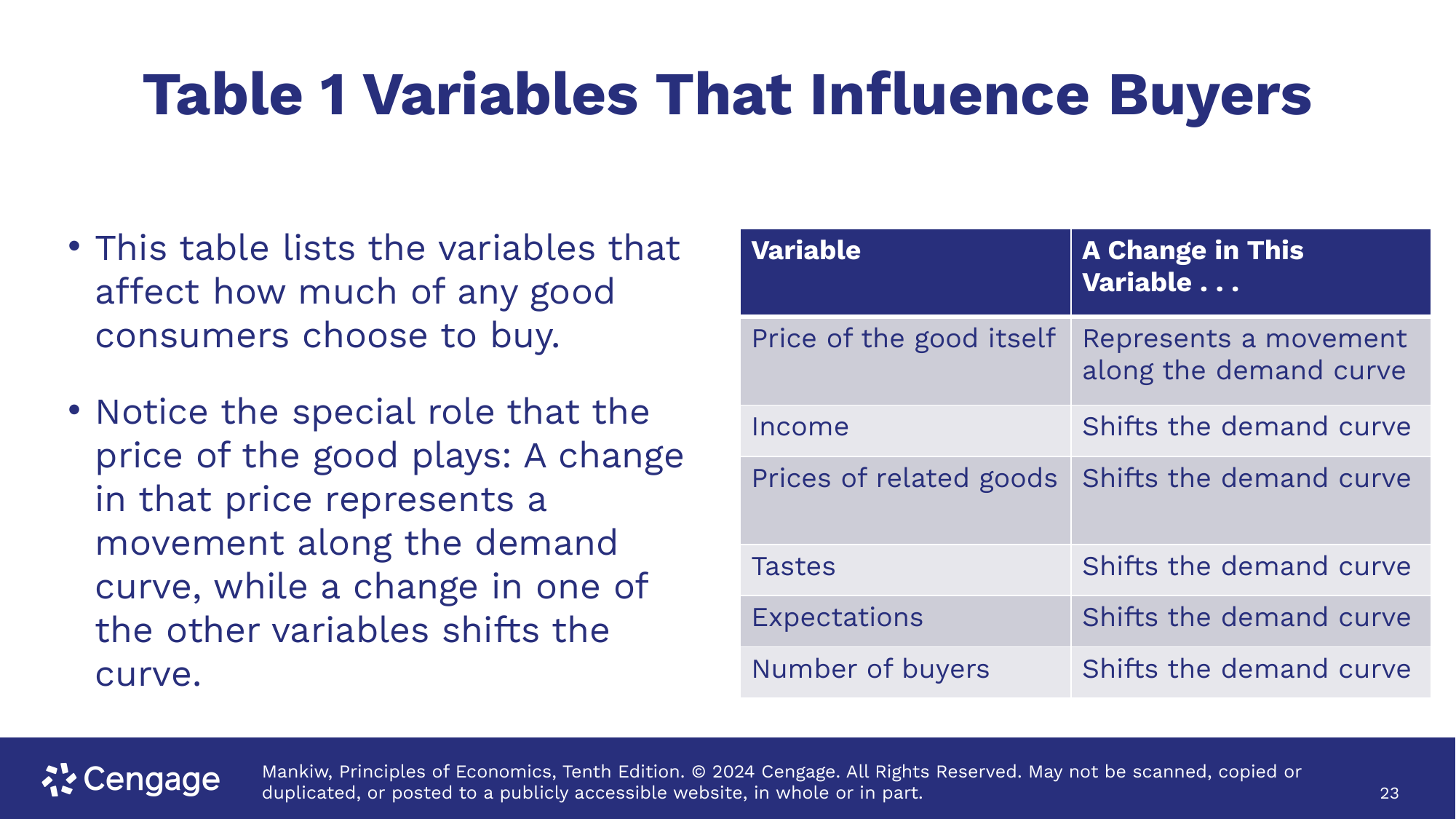

# Table 1 Variables That Influence Buyers
This table lists the variables that affect how much of any good consumers choose to buy.
Notice the special role that the price of the good plays: A change in that price represents a movement along the demand curve, while a change in one of the other variables shifts the curve.
| Variable | A Change in This Variable . . . |
| --- | --- |
| Price of the good itself | Represents a movement along the demand curve |
| Income | Shifts the demand curve |
| Prices of related goods | Shifts the demand curve |
| Tastes | Shifts the demand curve |
| Expectations | Shifts the demand curve |
| Number of buyers | Shifts the demand curve |